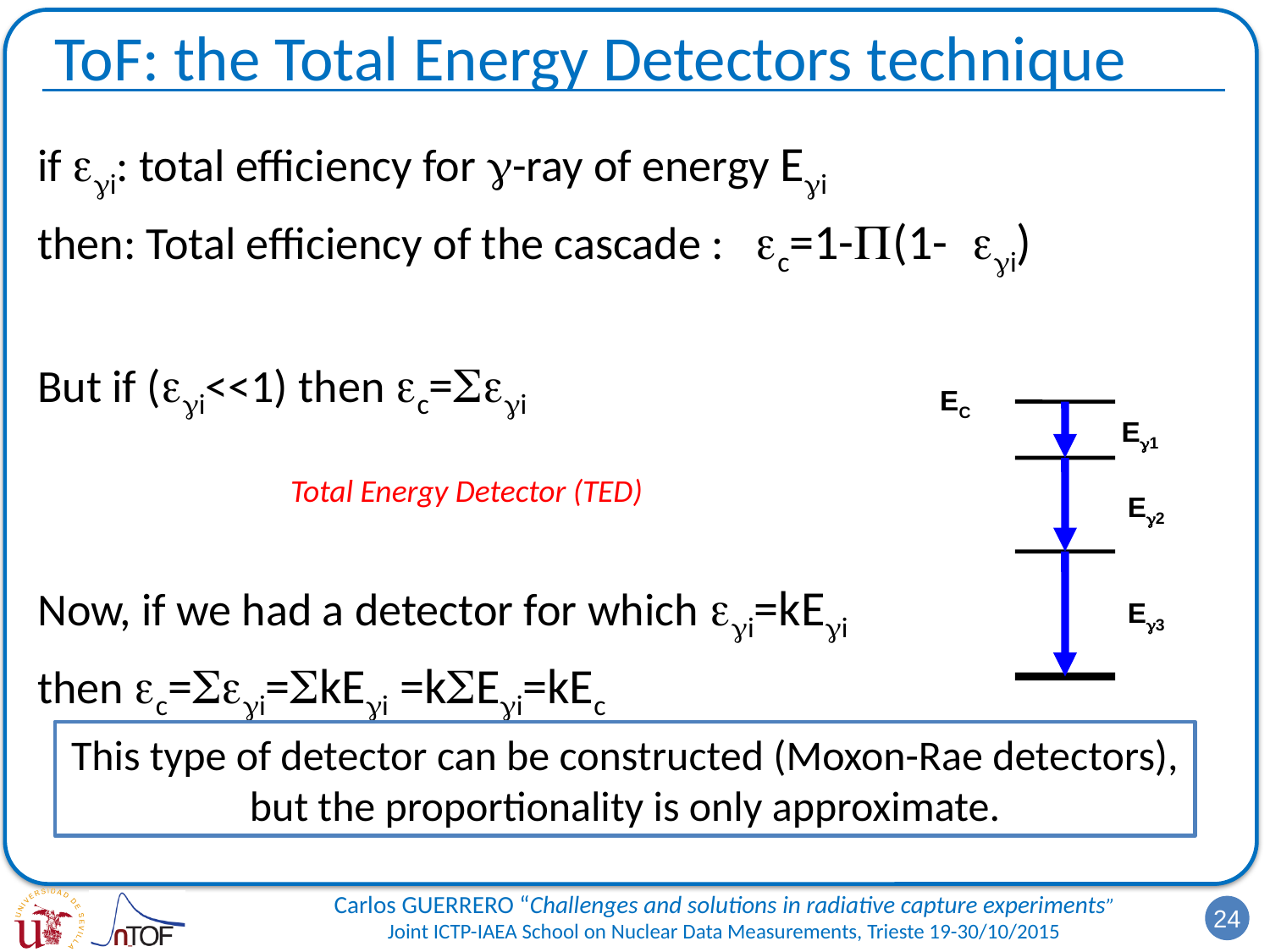

# ToF: the Total Energy Detectors technique
if εγi: total efficiency for γ-ray of energy Eγi
then: Total efficiency of the cascade :   εc=1-Π(1- εγi)

But if (εγi<<1) then εc=Σεγi

Now, if we had a detector for which εγi=kEγi
then εc=Σεγi=ΣkEγi =kΣEγi=kEc

EC

Eγ1

Eγ2

Eγ3

Total Energy Detector (TED)
This type of detector can be constructed (Moxon-Rae detectors), but the proportionality is only approximate.
24